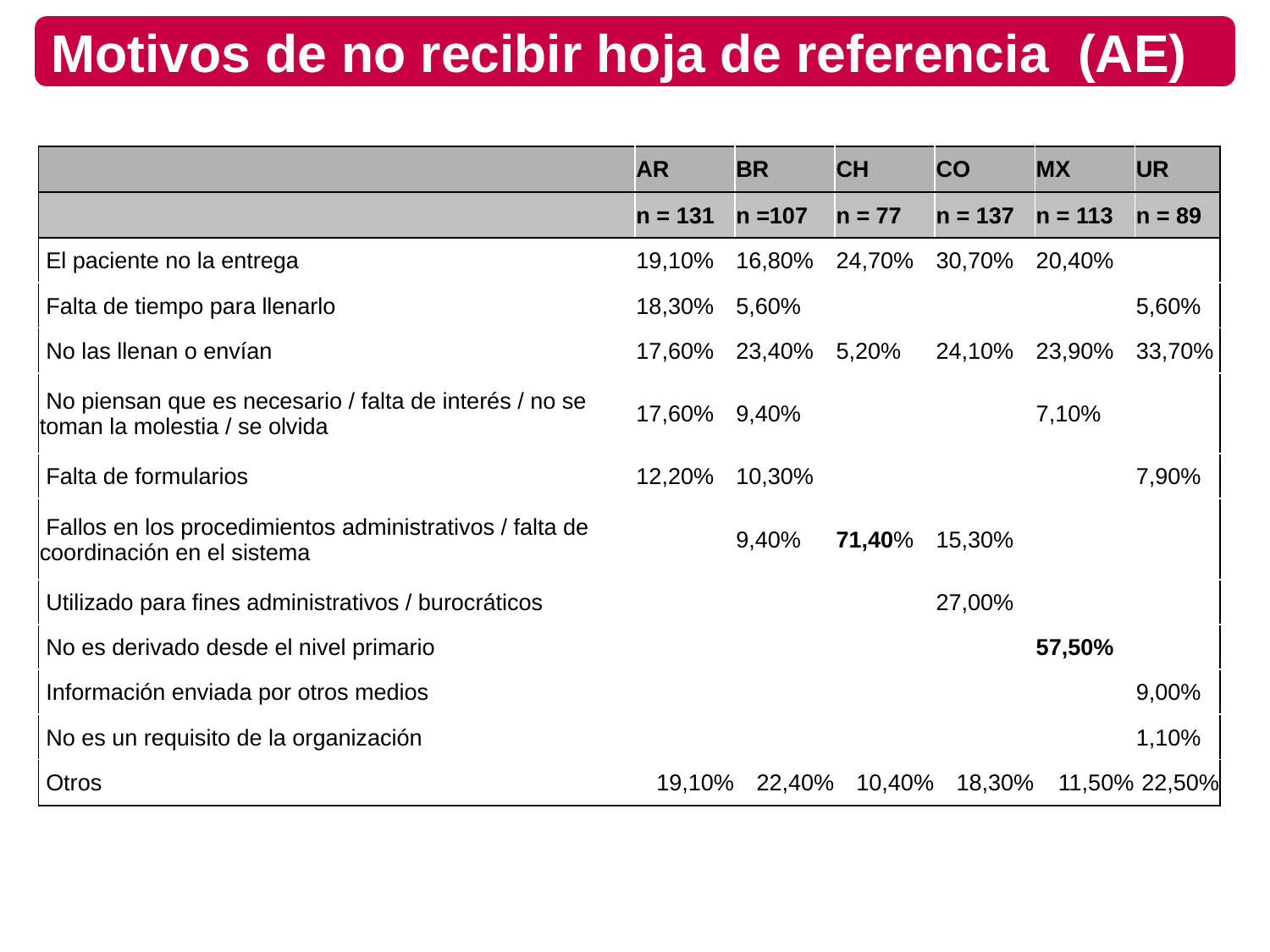

Motivos de no recibir hoja de referencia  (AE)
|  | AR | BR | CH | CO | MX | UR |
| --- | --- | --- | --- | --- | --- | --- |
|  | n = 131 | n =107 | n = 77 | n = 137 | n = 113 | n = 89 |
| El paciente no la entrega | 19,10% | 16,80% | 24,70% | 30,70% | 20,40% |  |
| Falta de tiempo para llenarlo | 18,30% | 5,60% |  |  |  | 5,60% |
| No las llenan o envían | 17,60% | 23,40% | 5,20% | 24,10% | 23,90% | 33,70% |
| No piensan que es necesario / falta de interés / no se toman la molestia / se olvida | 17,60% | 9,40% |  |  | 7,10% |  |
| Falta de formularios | 12,20% | 10,30% |  |  |  | 7,90% |
| Fallos en los procedimientos administrativos / falta de coordinación en el sistema |  | 9,40% | 71,40% | 15,30% |  |  |
| Utilizado para fines administrativos / burocráticos |  |  |  | 27,00% |  |  |
| No es derivado desde el nivel primario |  |  |  |  | 57,50% |  |
| Información enviada por otros medios |  |  |  |  |  | 9,00% |
| No es un requisito de la organización |  |  |  |  |  | 1,10% |
| Otros | 19,10% | 22,40% | 10,40% | 18,30% | 11,50% | 22,50% |